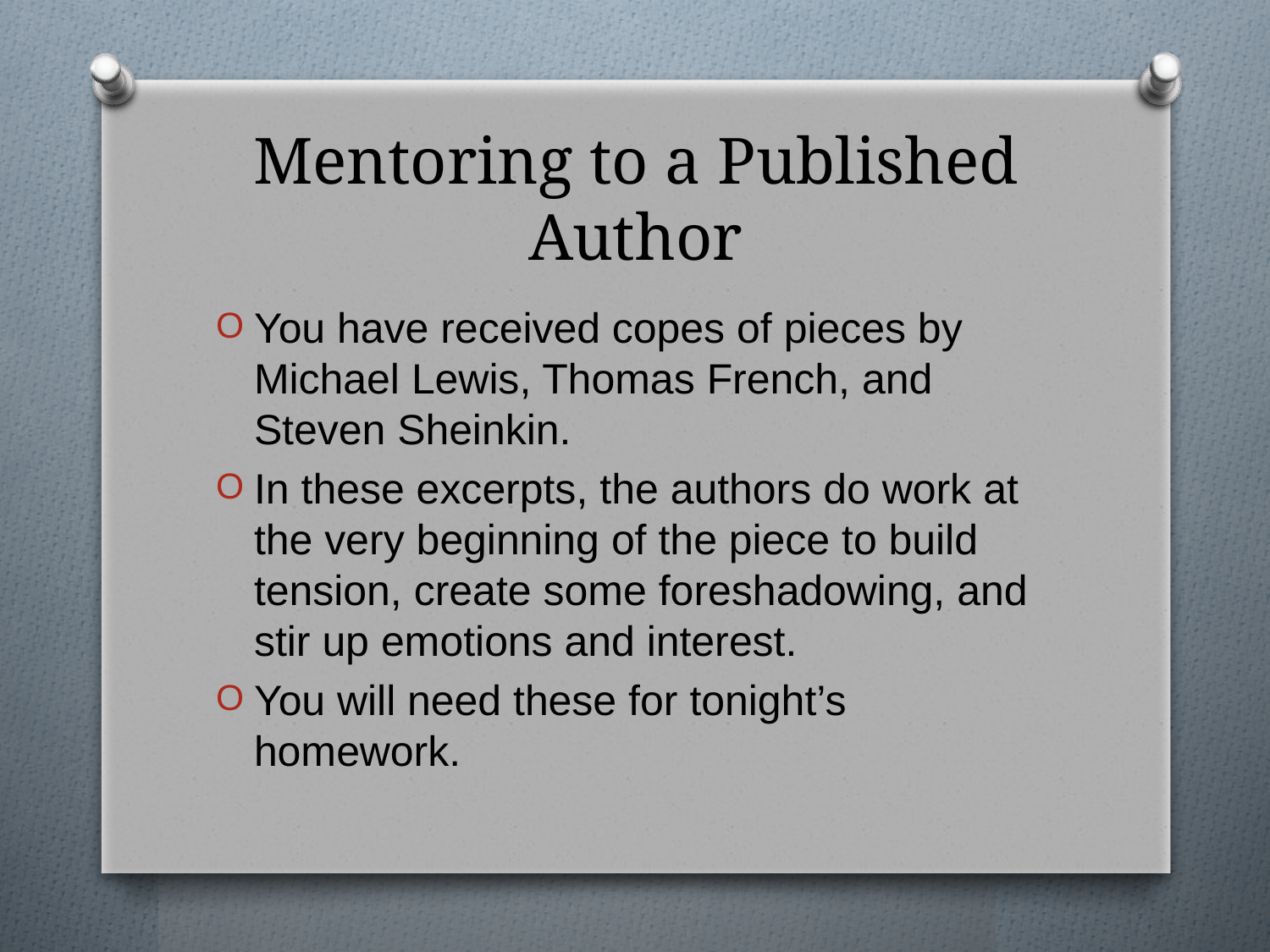

# Mentoring to a Published Author
You have received copes of pieces by Michael Lewis, Thomas French, and Steven Sheinkin.
In these excerpts, the authors do work at the very beginning of the piece to build tension, create some foreshadowing, and stir up emotions and interest.
You will need these for tonight’s homework.